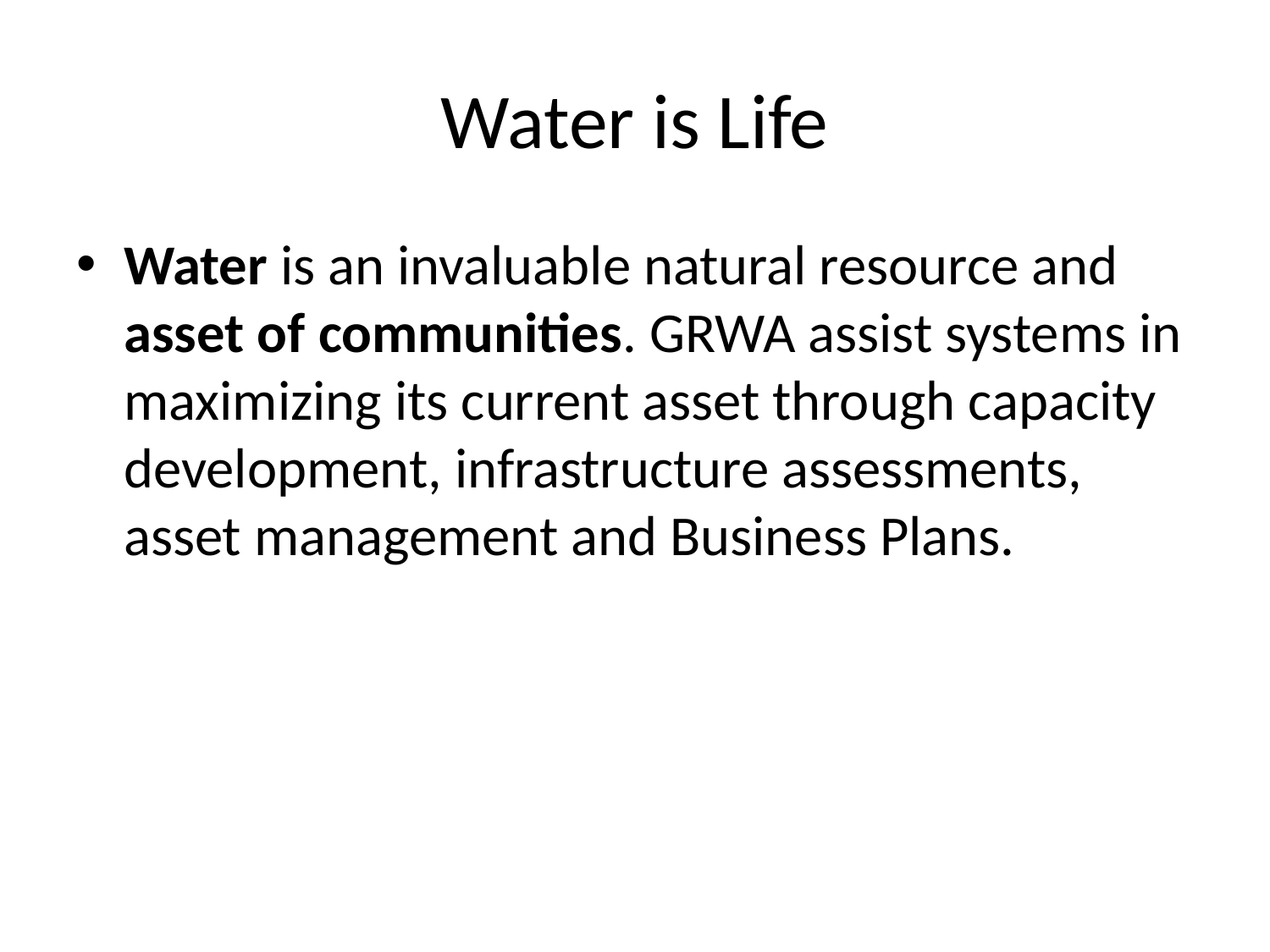

# Water is Life
Water is an invaluable natural resource and asset of communities. GRWA assist systems in maximizing its current asset through capacity development, infrastructure assessments, asset management and Business Plans.